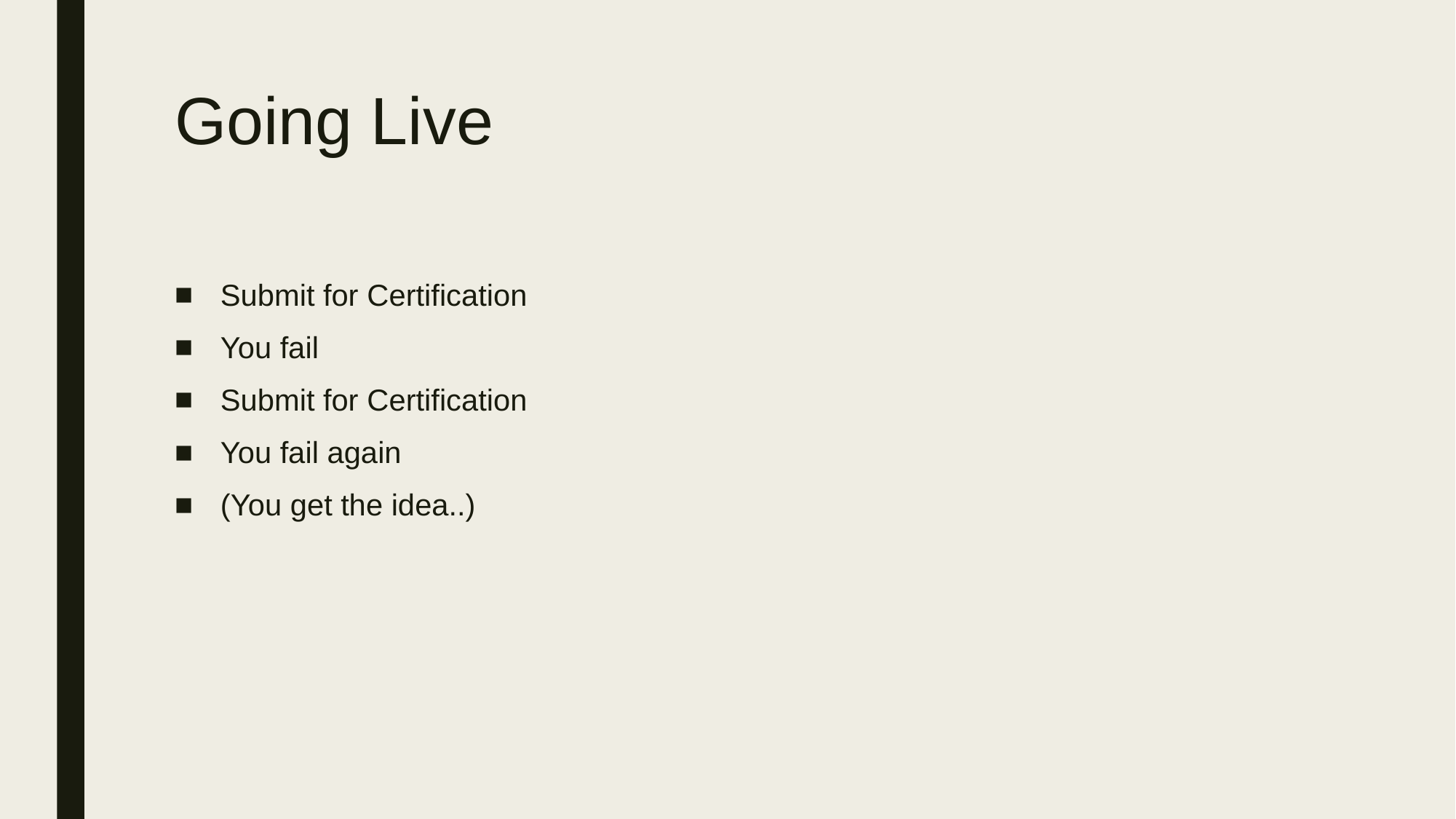

# Going Live
Submit for Certification
You fail
Submit for Certification
You fail again
(You get the idea..)